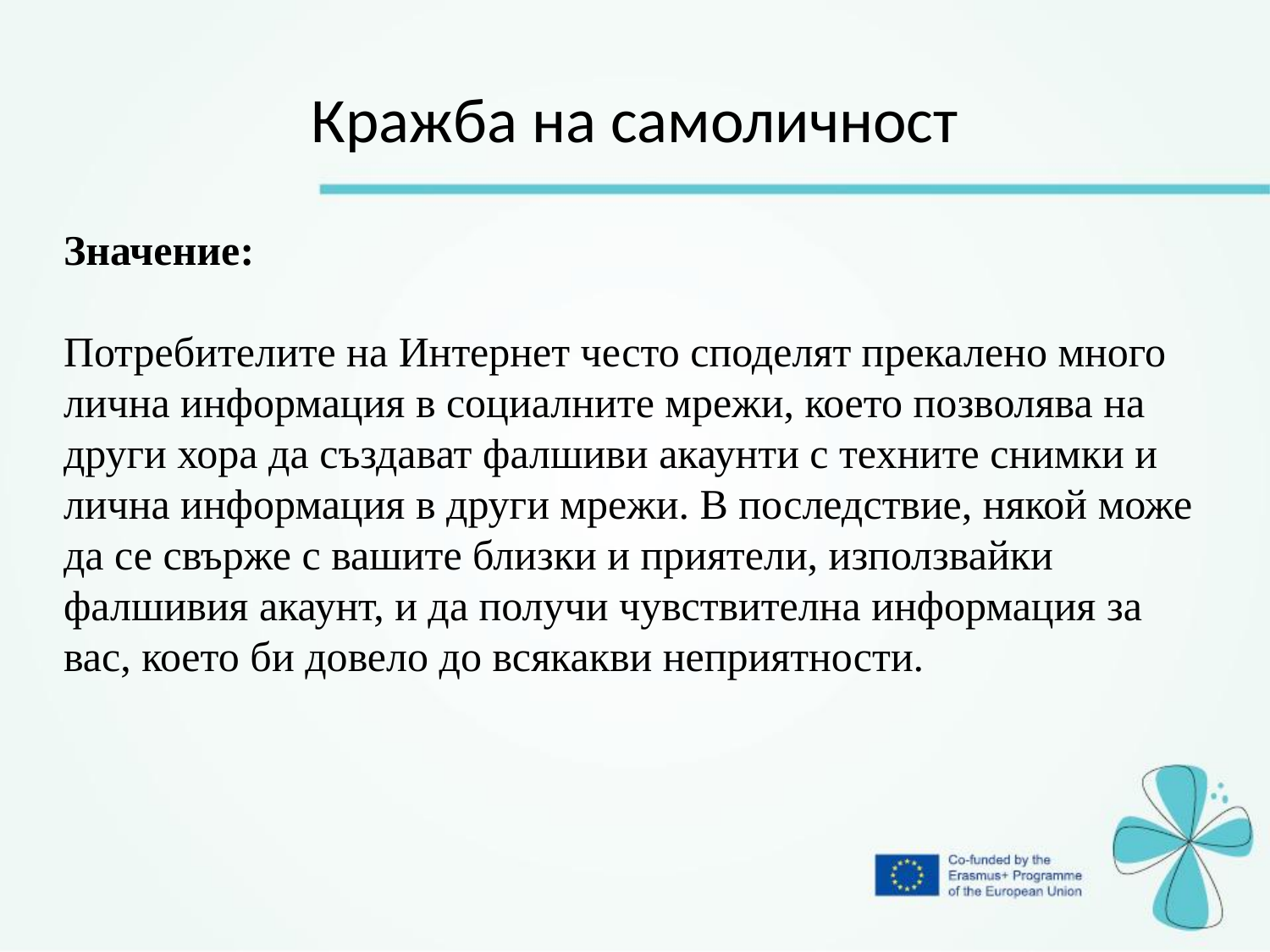

Кражба на самоличност

Значение:

Потребителите на Интернет често споделят прекалено много лична информация в социалните мрежи, което позволява на други хора да създават фалшиви акаунти с техните снимки и лична информация в други мрежи. В последствие, някой може да се свърже с вашите близки и приятели, използвайки фалшивия акаунт, и да получи чувствителна информация за вас, което би довело до всякакви неприятности.